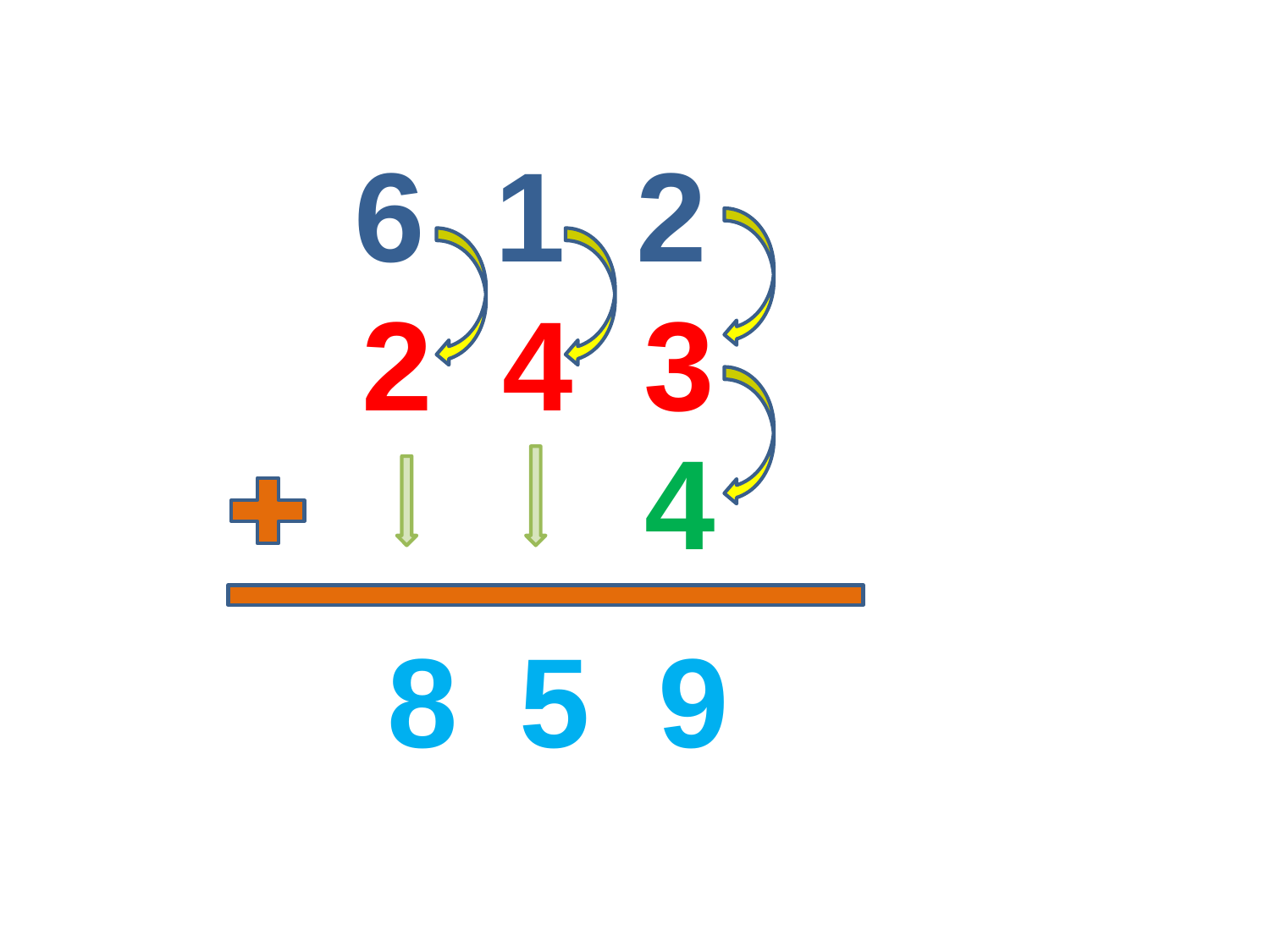

6  1  2

 2  4  3

4

8
5
9